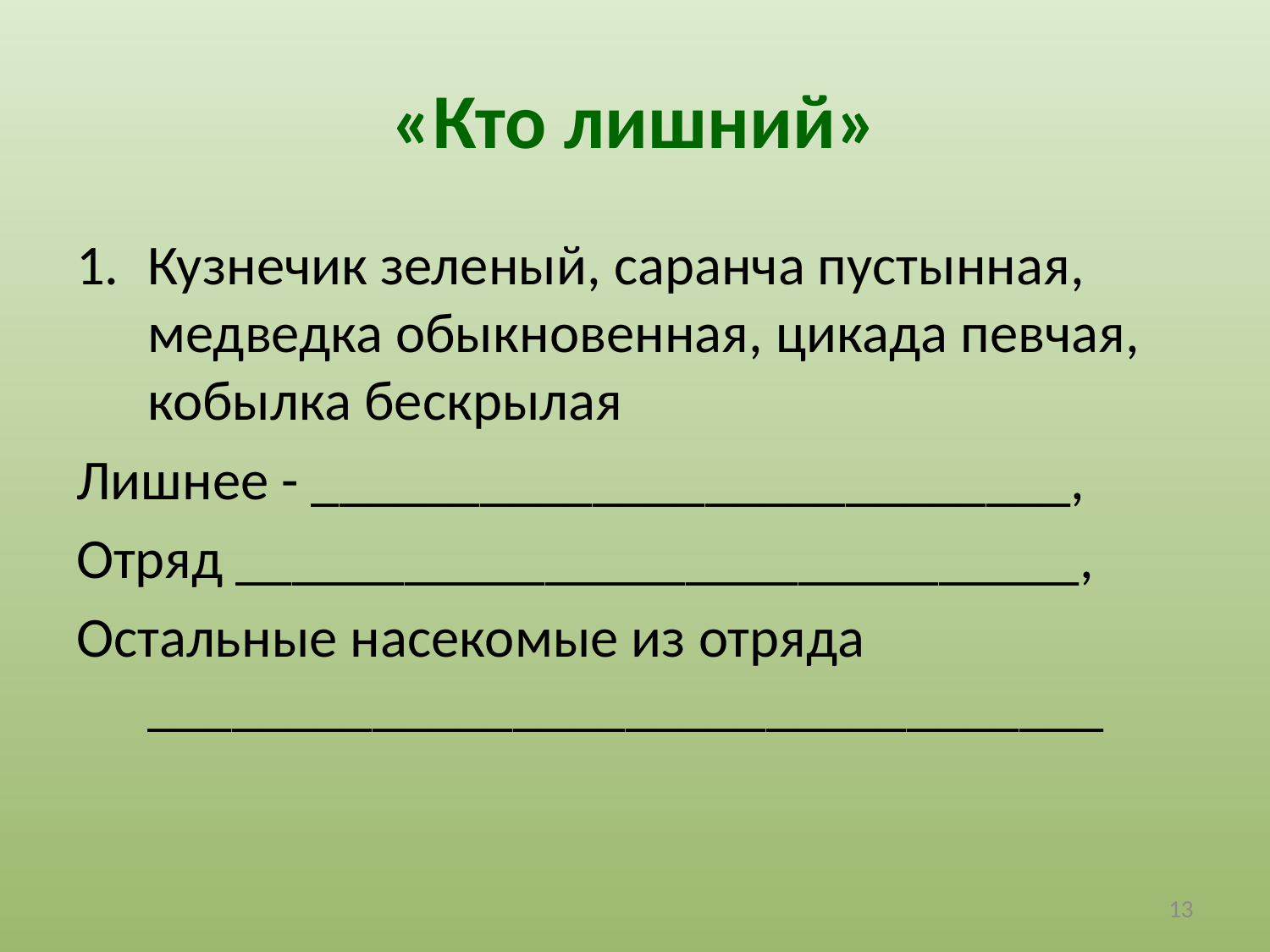

# «Кто лишний»
Кузнечик зеленый, саранча пустынная, медведка обыкновенная, цикада певчая, кобылка бескрылая
Лишнее - ___________________________,
Отряд ______________________________,
Остальные насекомые из отряда __________________________________
13